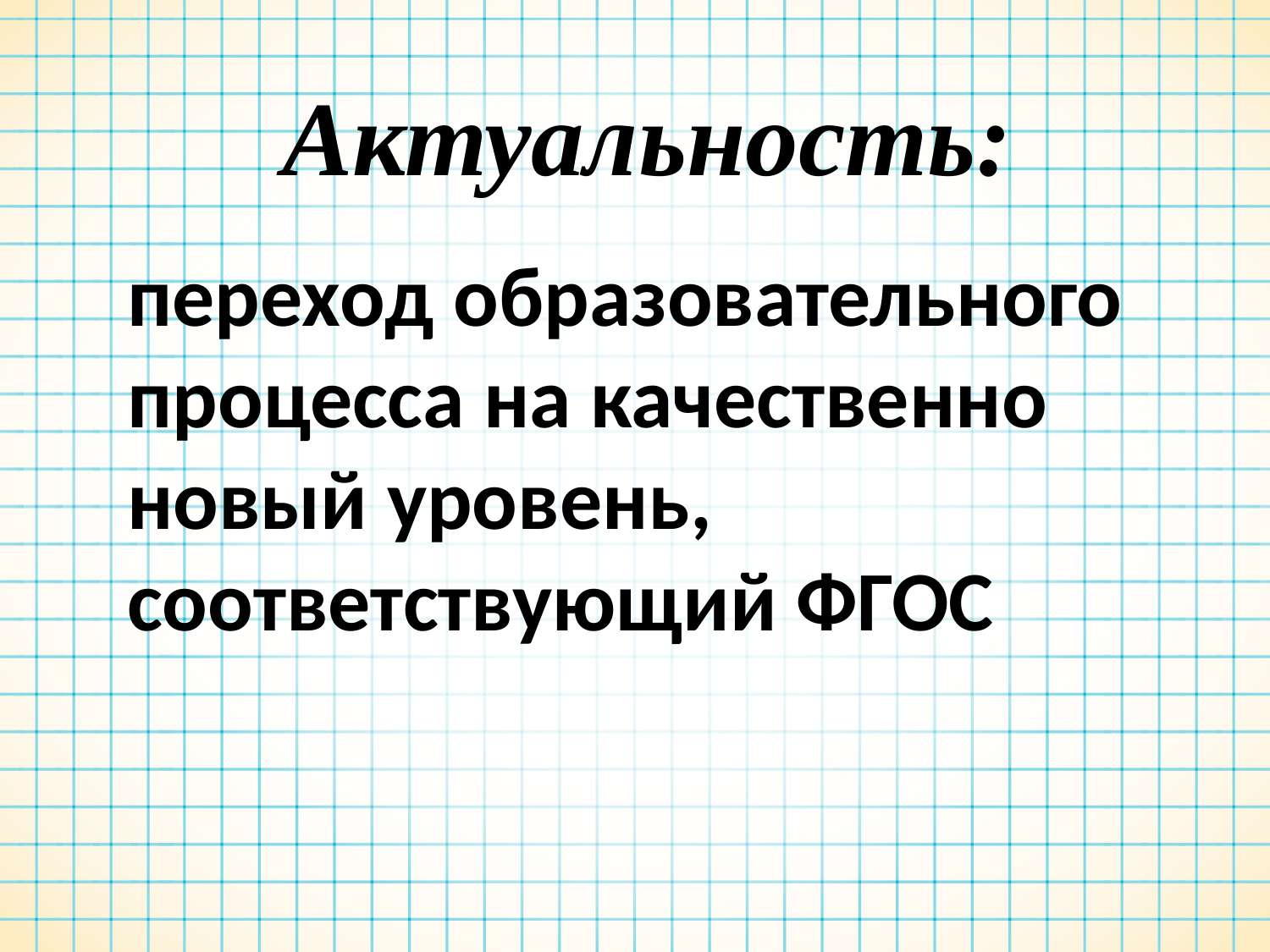

Актуальность:
переход образовательного процесса на качественно новый уровень, соответствующий ФГОС